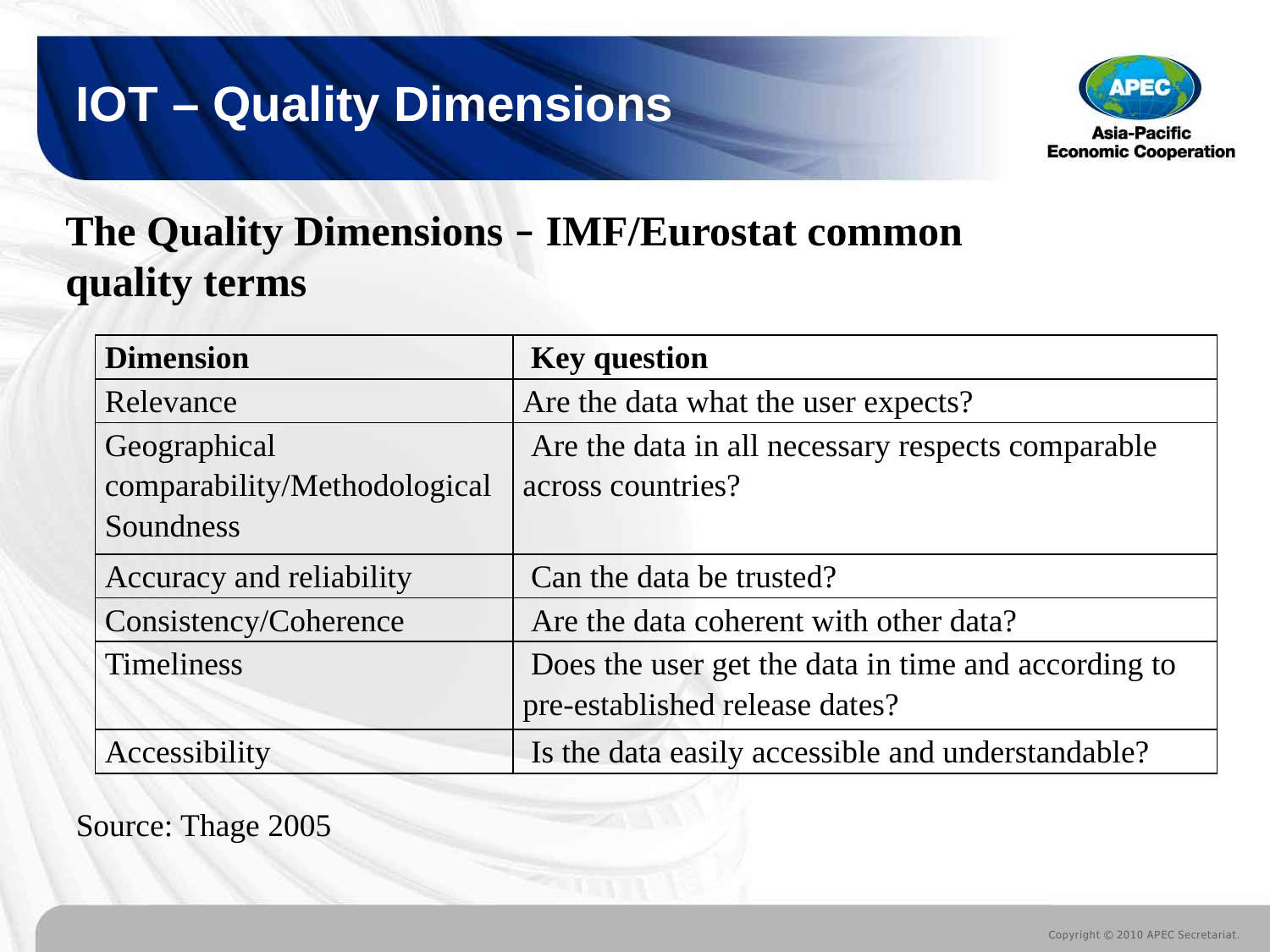

IOT – Quality Dimensions
The Quality Dimensions – IMF/Eurostat common quality terms

| Dimension | Key question |
| --- | --- |
| Relevance | Are the data what the user expects? |
| Geographical comparability/Methodological Soundness | Are the data in all necessary respects comparable across countries? |
| Accuracy and reliability | Can the data be trusted? |
| Consistency/Coherence | Are the data coherent with other data? |
| Timeliness | Does the user get the data in time and according to pre-established release dates? |
| Accessibility | Is the data easily accessible and understandable? |
Source: Thage 2005